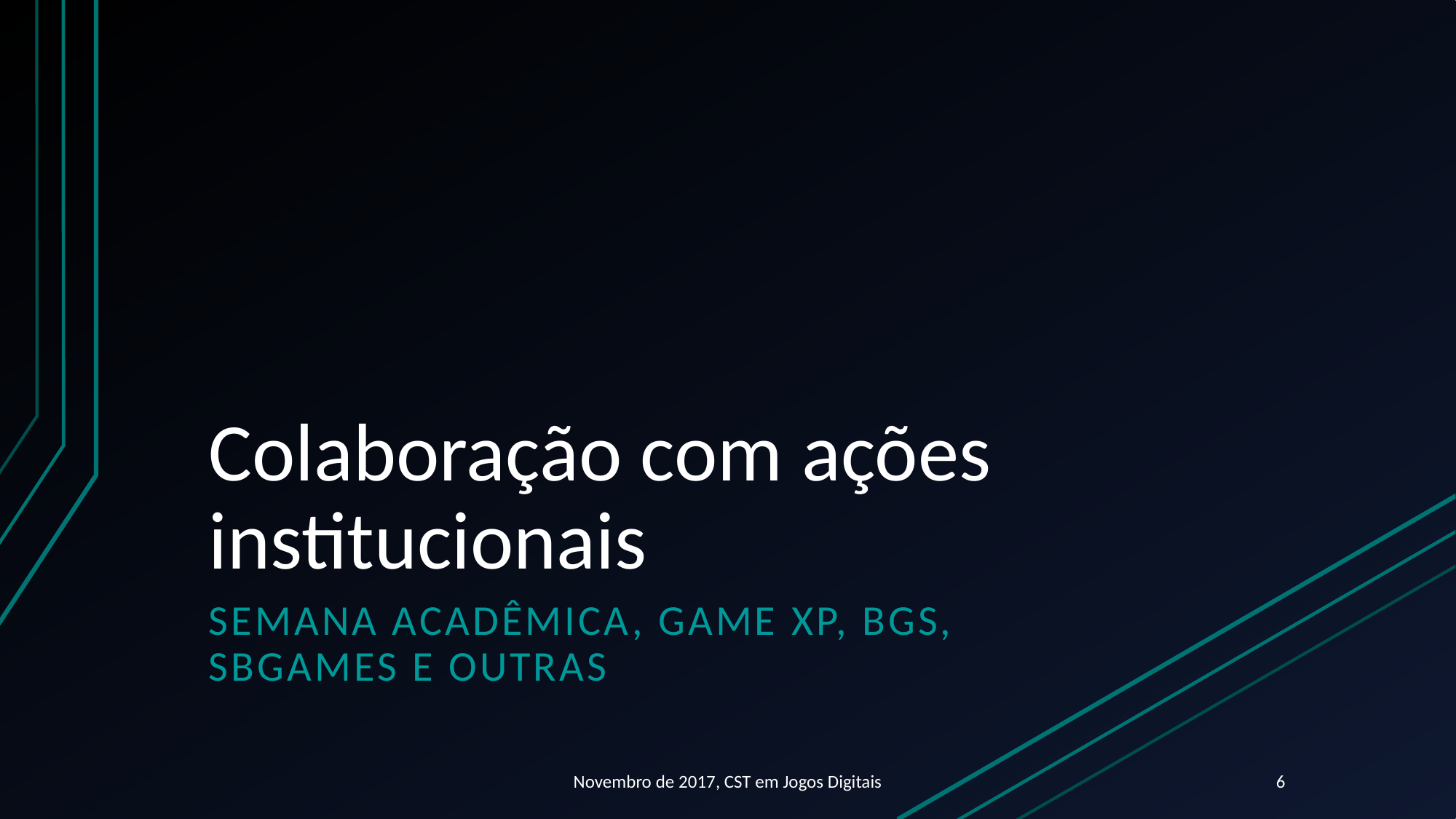

# Colaboração com ações institucionais
Semana Acadêmica, Game XP, BGS, SBGames e outras
Novembro de 2017, CST em Jogos Digitais
6